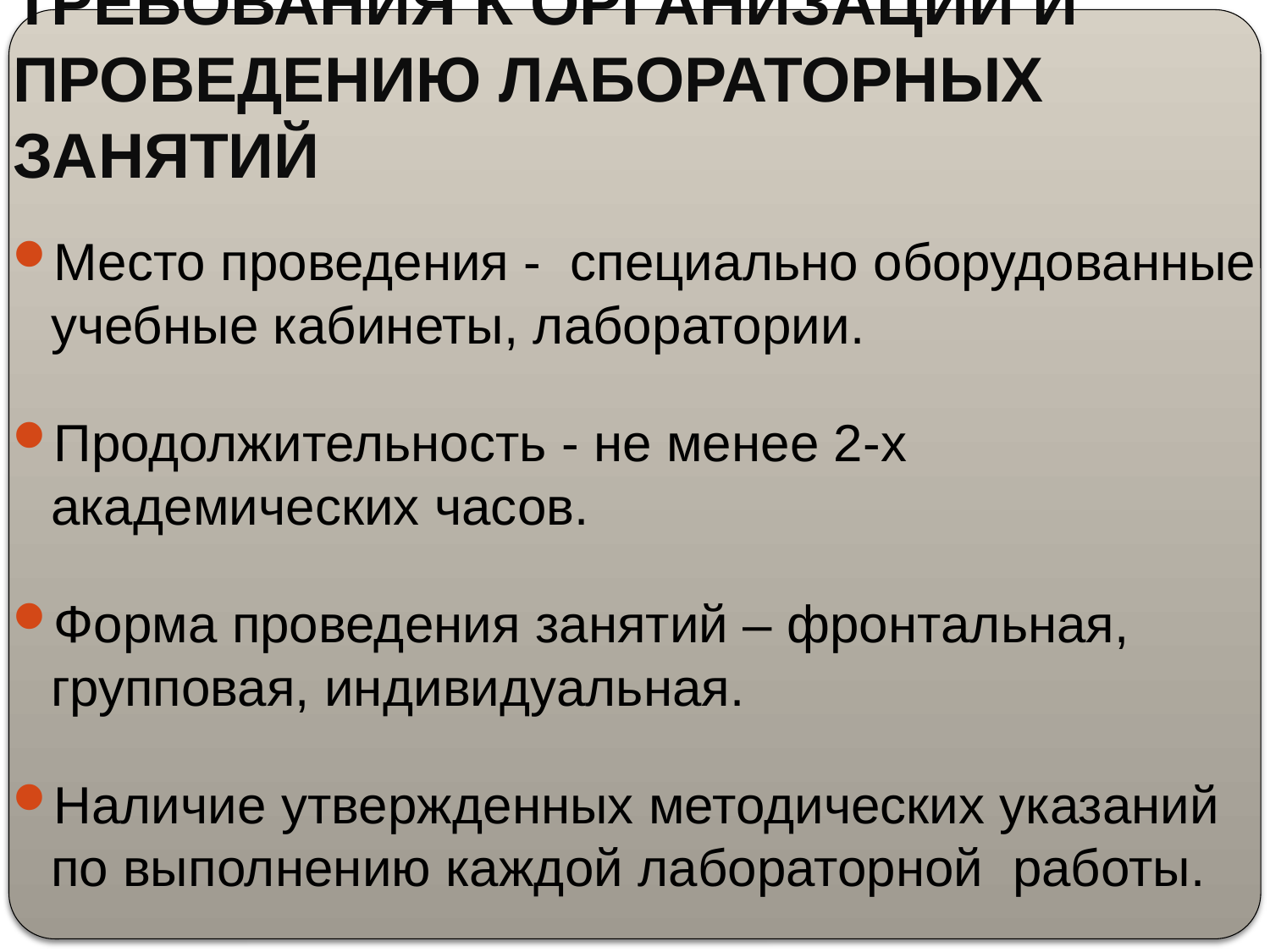

# ТРЕБОВАНИЯ К ОРГАНИЗАЦИИ И ПРОВЕДЕНИЮ ЛАБОРАТОРНЫХ ЗАНЯТИЙ
Место проведения -  специально оборудованные учебные кабинеты, лаборатории.
Продолжительность - не менее 2-х академических часов.
Форма проведения занятий – фронтальная, групповая, индивидуальная.
Наличие утвержденных методических указаний по выполнению каждой лабораторной  работы.